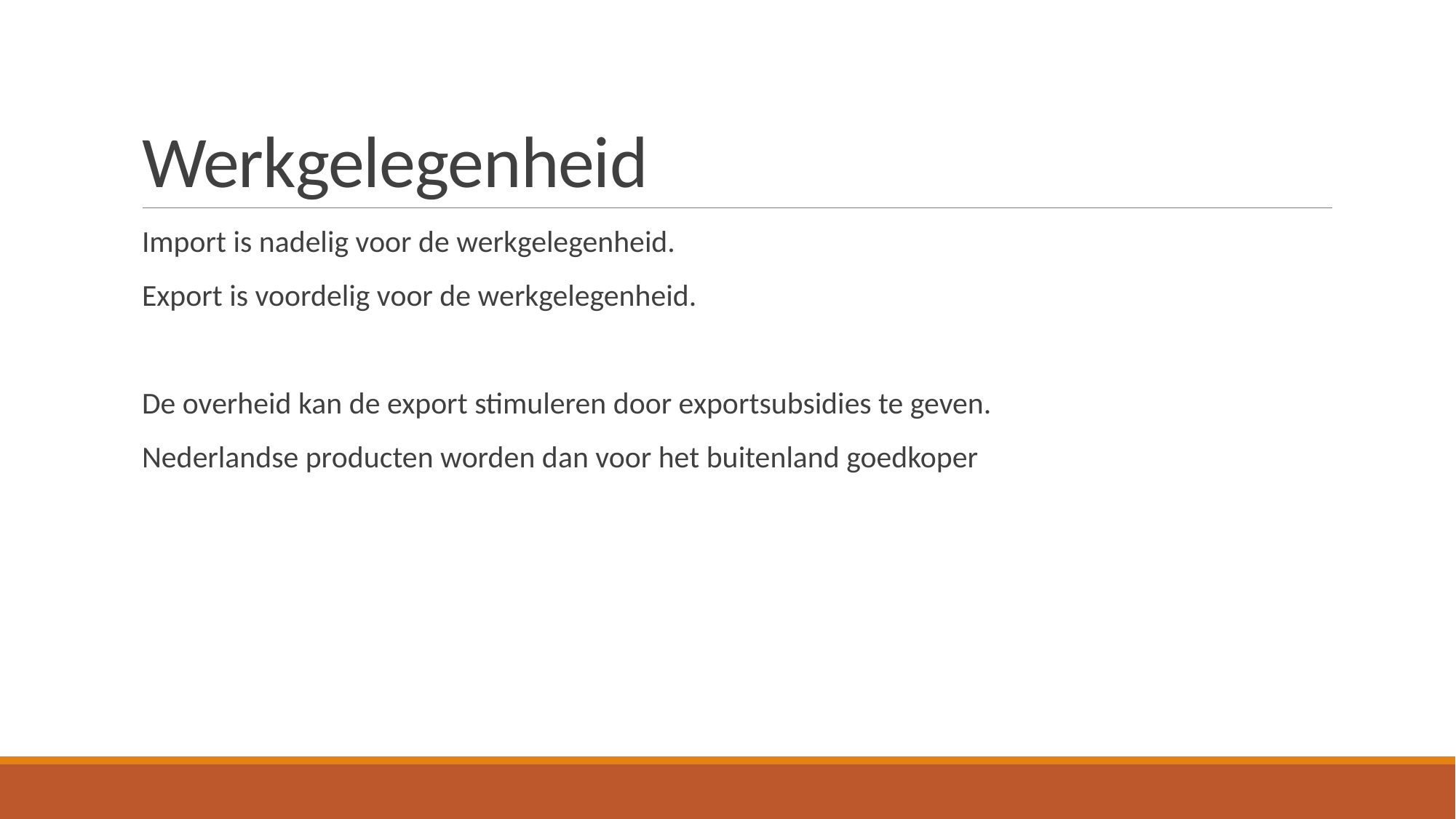

# Werkgelegenheid
Import is nadelig voor de werkgelegenheid.
Export is voordelig voor de werkgelegenheid.

De overheid kan de export stimuleren door exportsubsidies te geven.
Nederlandse producten worden dan voor het buitenland goedkoper